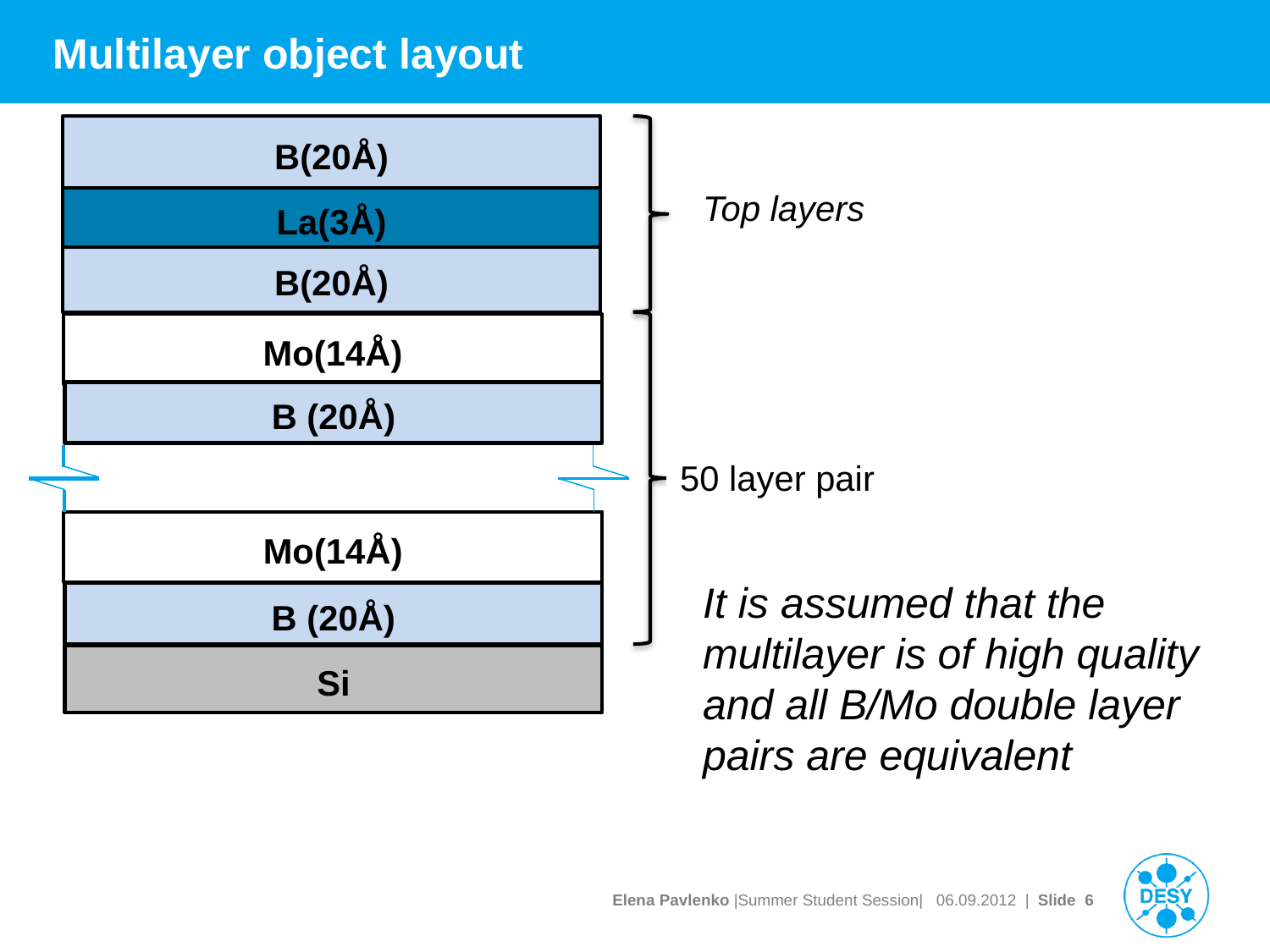

# Multilayer object layout

B(20Å)
La(3Å)
B(20Å)
50 layer pair
Mo(14Å)
B (20Å)
Si

Mo(14Å)
B (20Å)
Top layers
It is assumed that the multilayer is of high quality and all B/Mo double layer pairs are equivalent